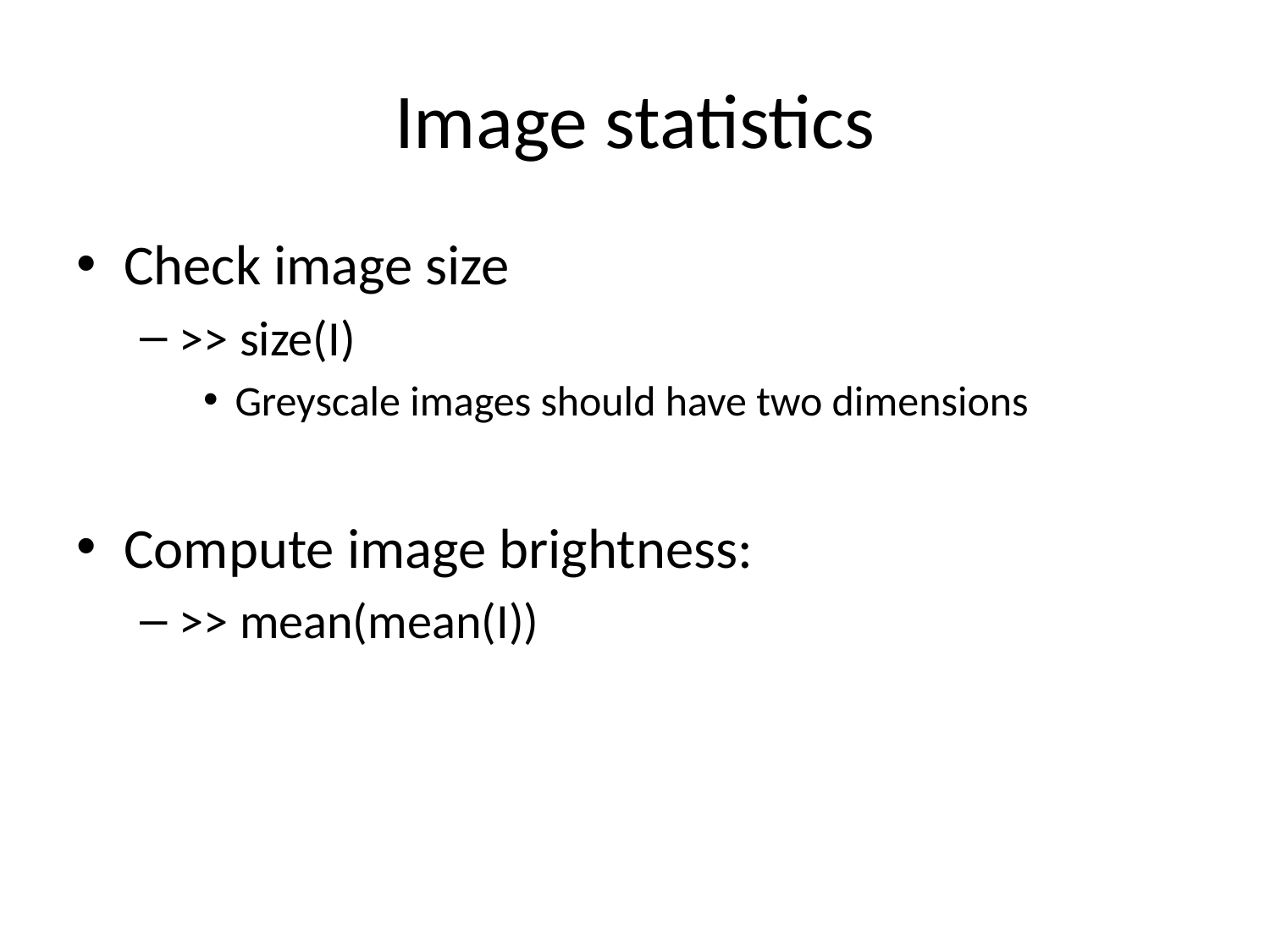

# Image statistics
Check image size
>> size(I)
Greyscale images should have two dimensions

Compute image brightness:
>> mean(mean(I))